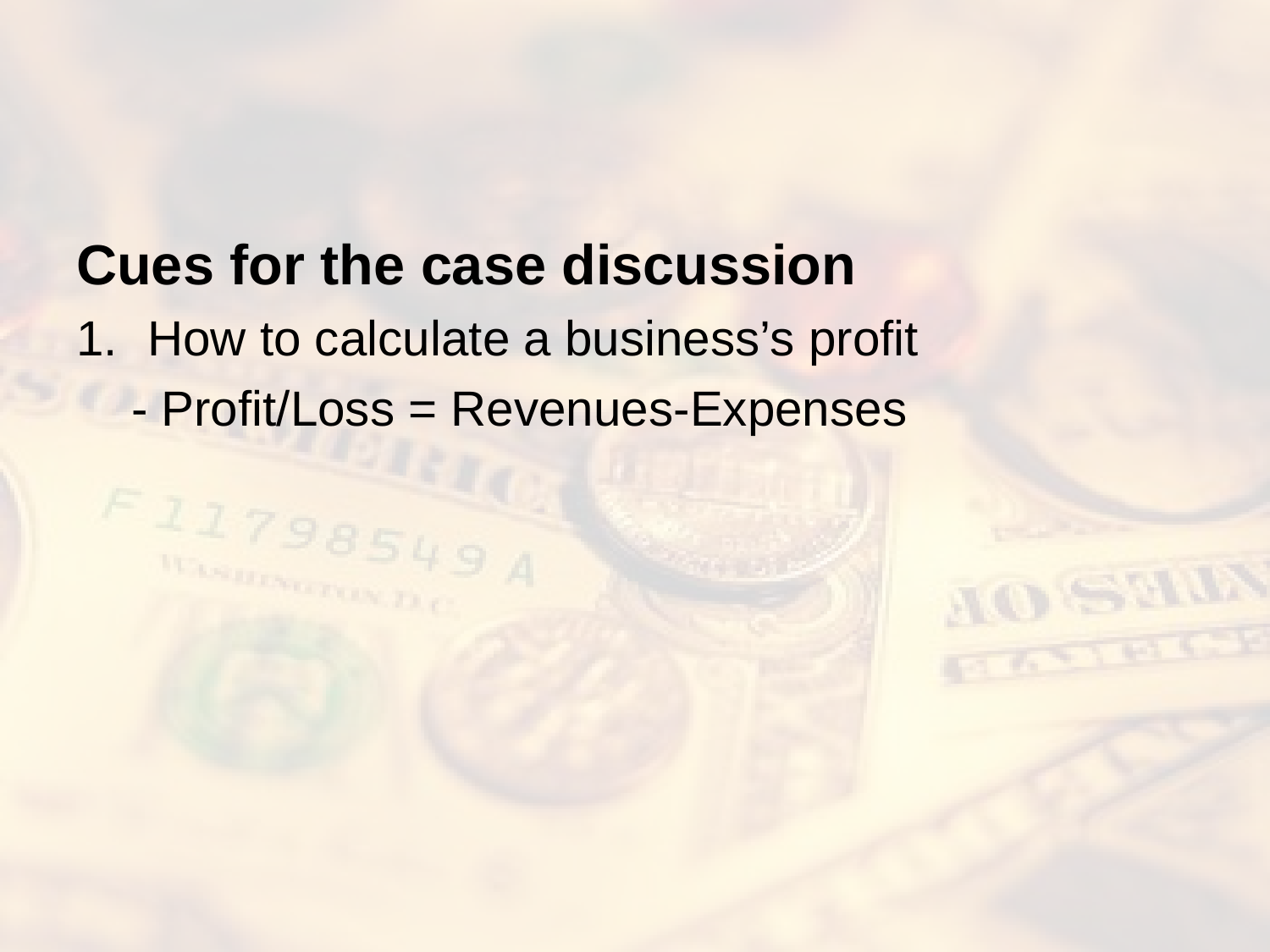

#
Cues for the case discussion
How to calculate a business’s profit
    - Profit/Loss = Revenues-Expenses